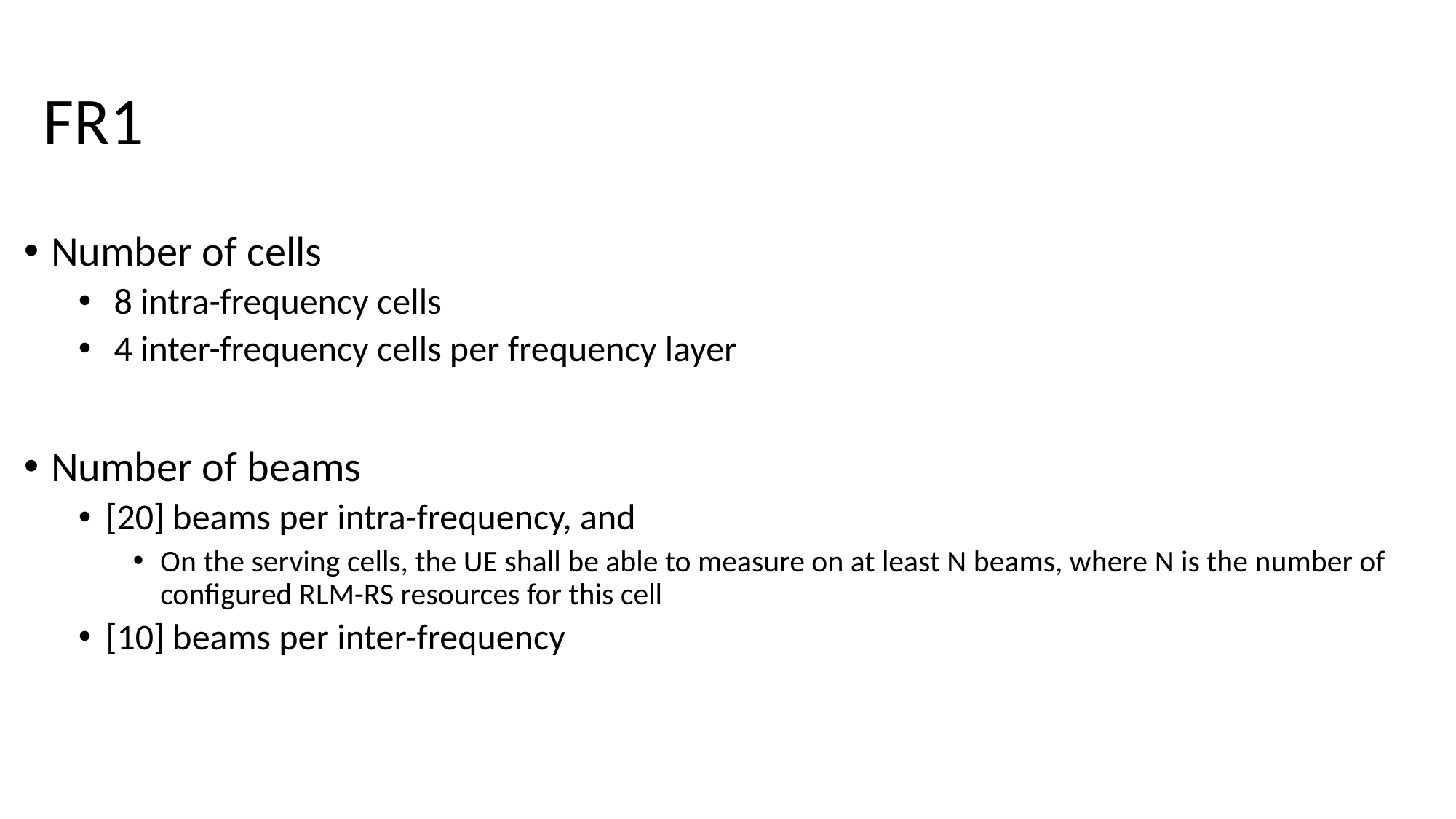

# FR1
Number of cells
 8 intra-frequency cells
 4 inter-frequency cells per frequency layer

Number of beams
[20] beams per intra-frequency, and
On the serving cells, the UE shall be able to measure on at least N beams, where N is the number of configured RLM-RS resources for this cell
[10] beams per inter-frequency